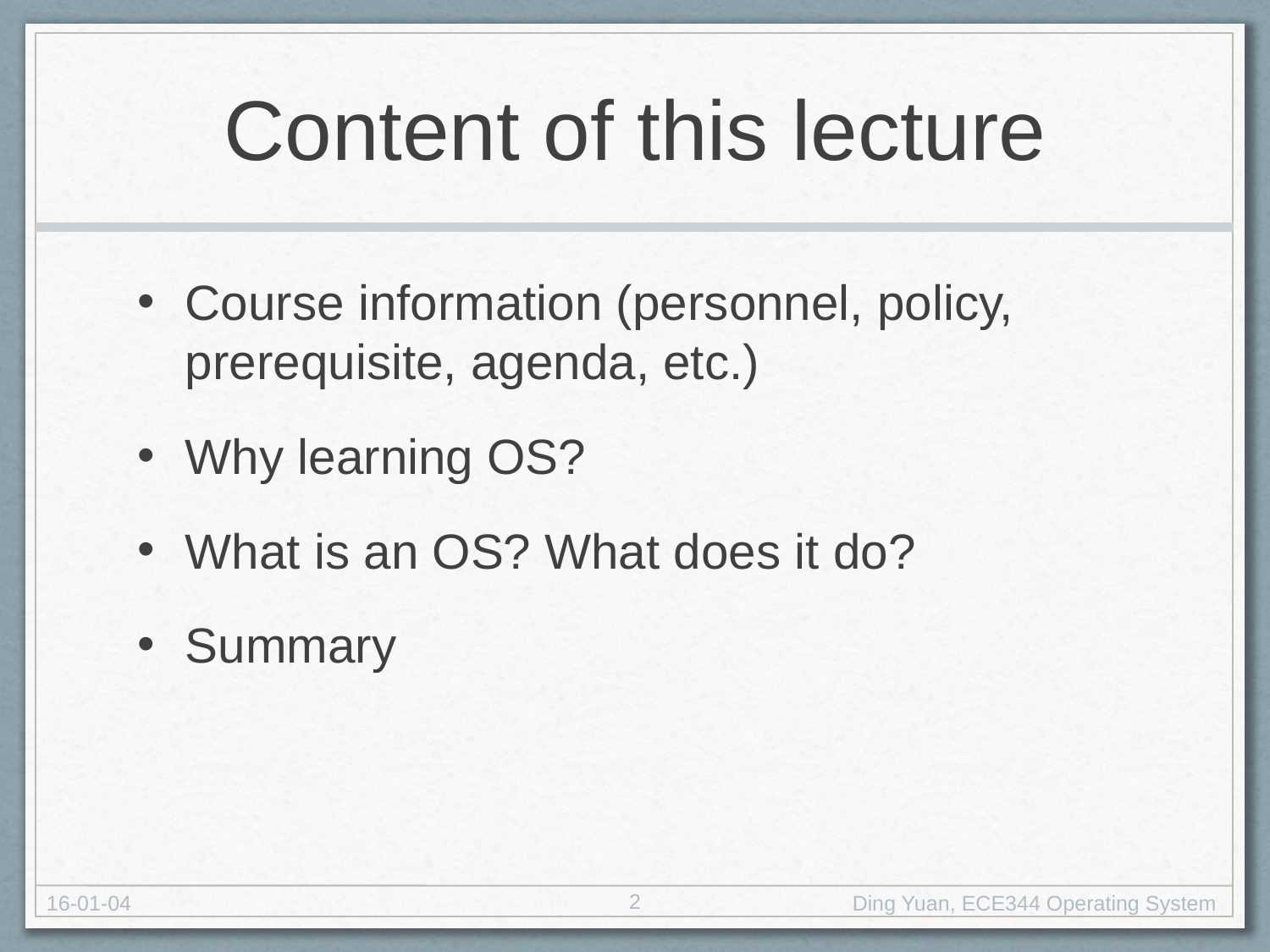

# Content of this lecture
Course information (personnel, policy, prerequisite, agenda, etc.)
Why learning OS?
What is an OS? What does it do?
Summary

2
16-01-04
Ding Yuan, ECE344 Operating System